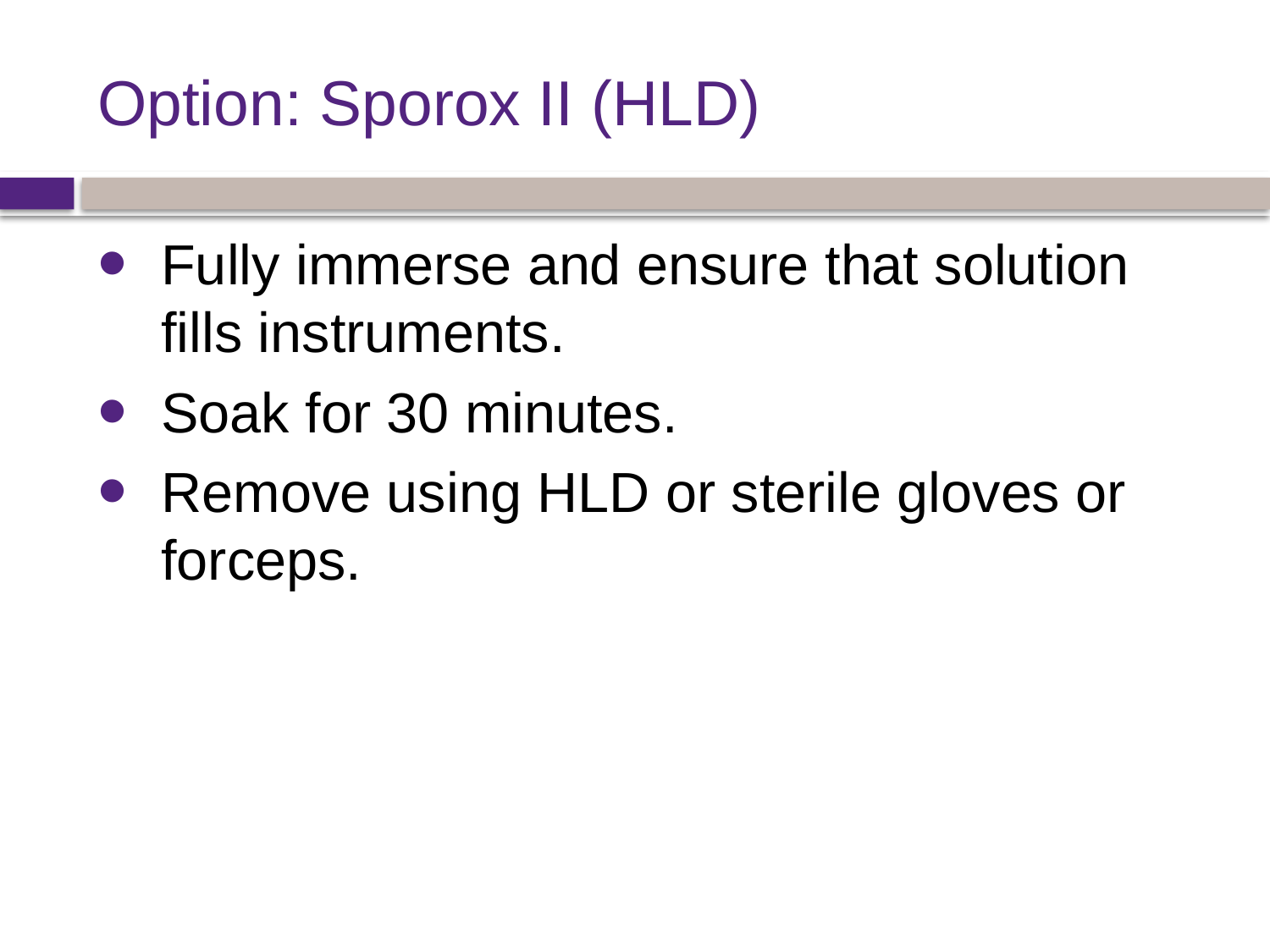

# Option: Sporox II (HLD)
Fully immerse and ensure that solution fills instruments.
Soak for 30 minutes.
Remove using HLD or sterile gloves or forceps.